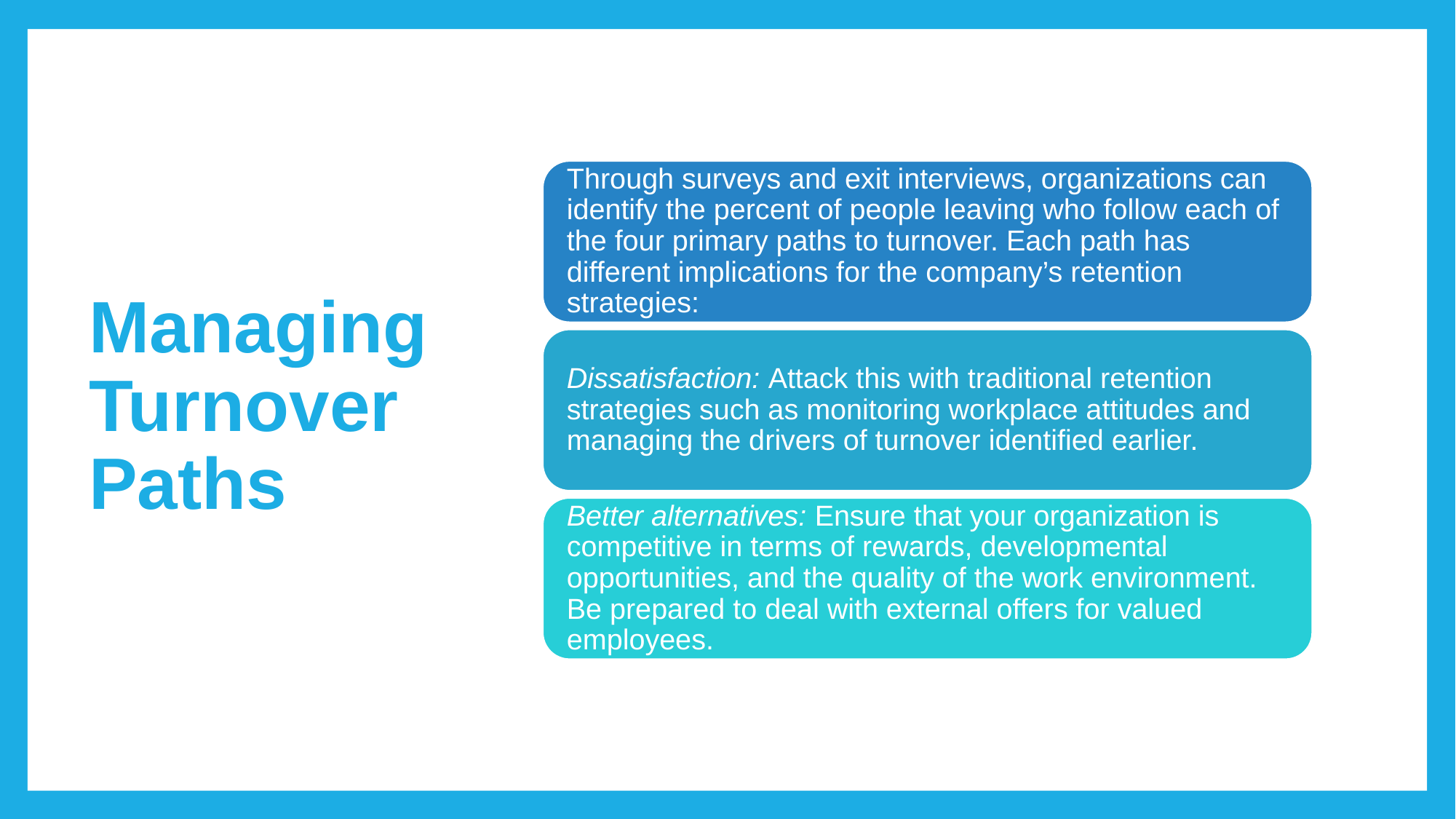

# Managing Turnover Paths
Through surveys and exit interviews, organizations can identify the percent of people leaving who follow each of the four primary paths to turnover. Each path has different implications for the company’s retention strategies:
Dissatisfaction: Attack this with traditional retention strategies such as monitoring workplace attitudes and managing the drivers of turnover identified earlier.
Better alternatives: Ensure that your organization is competitive in terms of rewards, developmental opportunities, and the quality of the work environment. Be prepared to deal with external offers for valued employees.